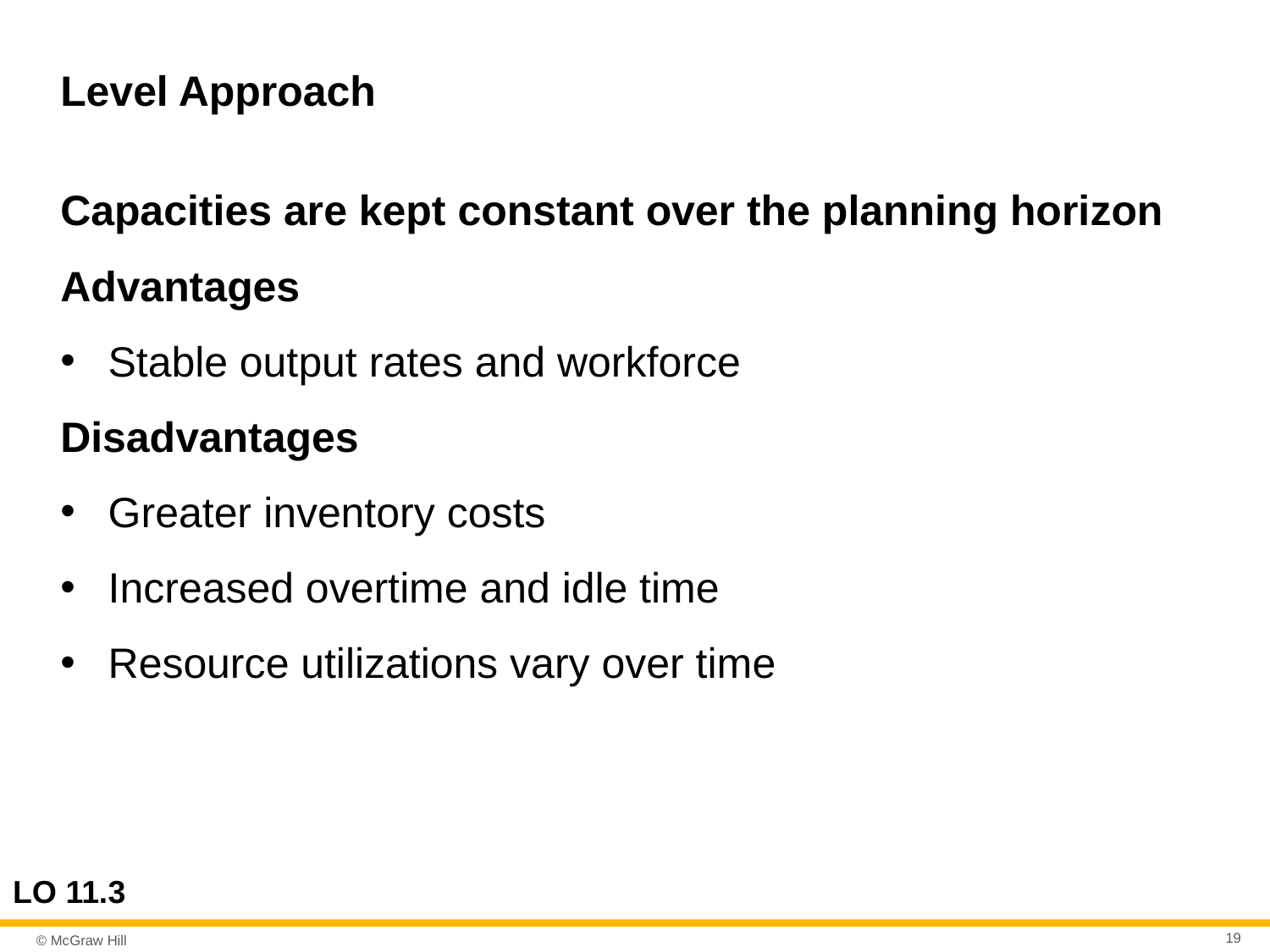

# Level Approach
Capacities are kept constant over the planning horizon
Advantages
Stable output rates and workforce
Disadvantages
Greater inventory costs
Increased overtime and idle time
Resource utilizations vary over time
LO 11.3